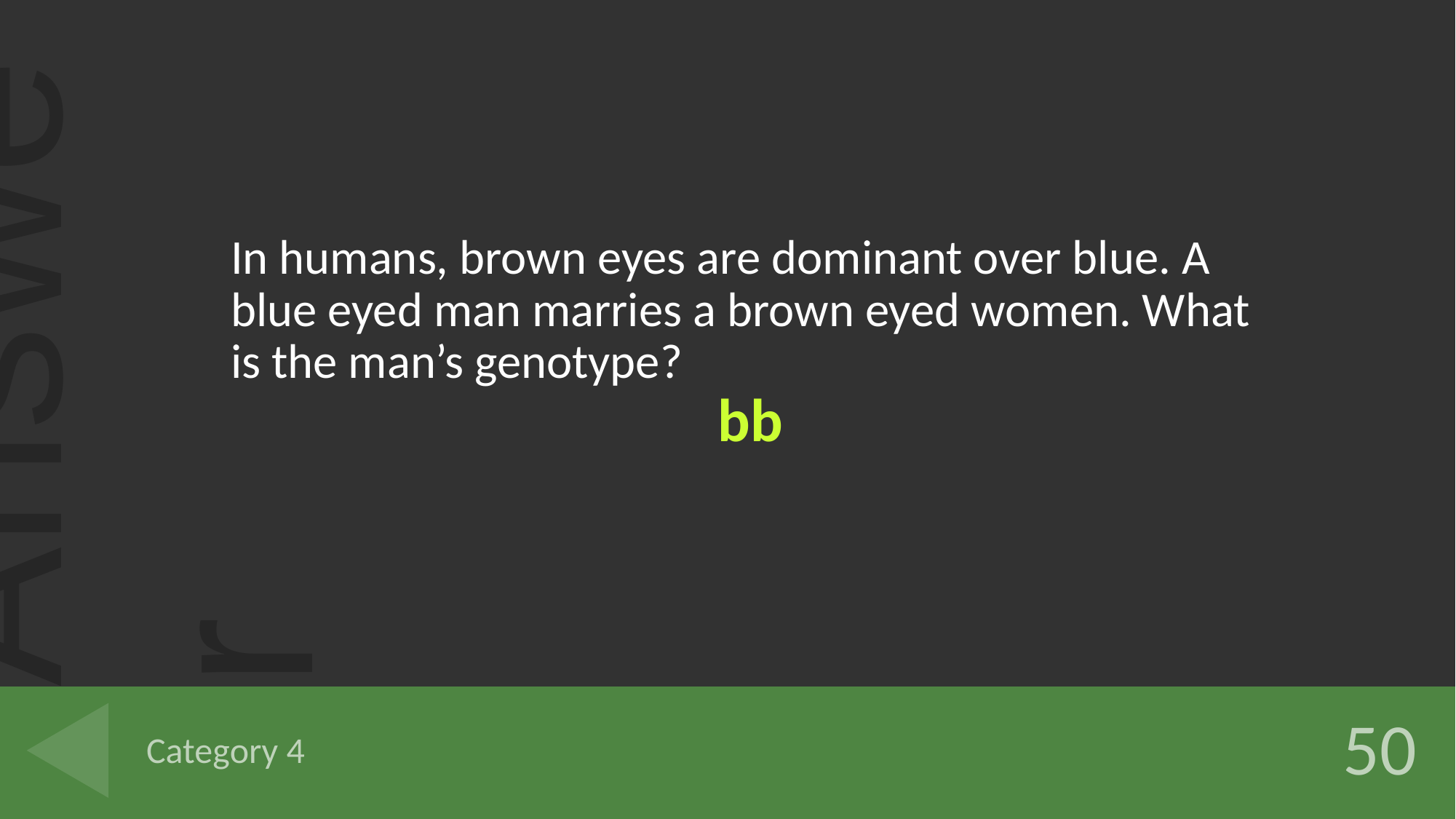

In humans, brown eyes are dominant over blue. A blue eyed man marries a brown eyed women. What is the man’s genotype?
bb
# Category 4
50